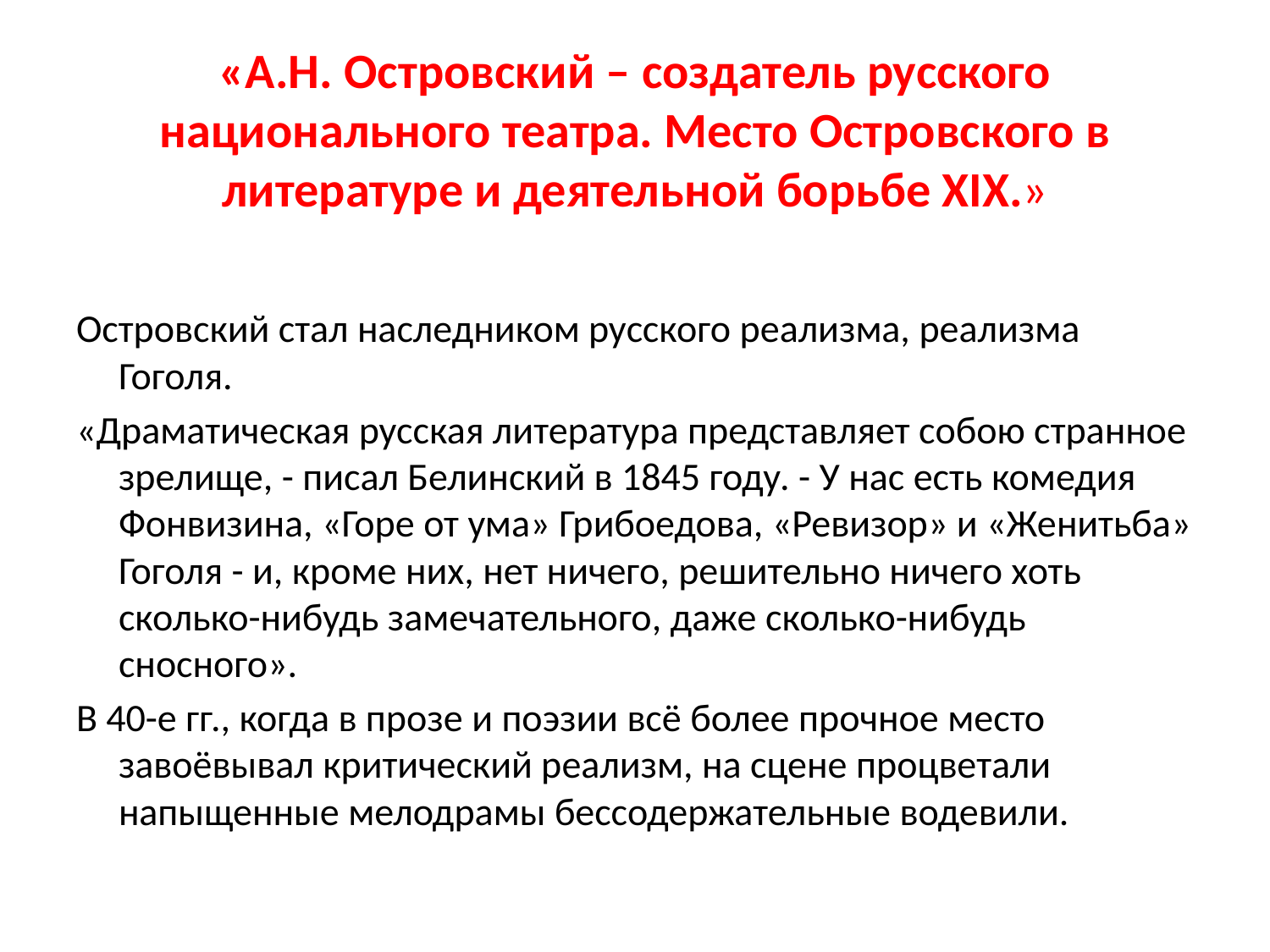

# «А.Н. Островский – создатель русского национального театра. Место Островского в литературе и деятельной борьбе XIX.»
Островский стал наследником русского реализма, реализма Гоголя.
«Драматическая русская литература представляет собою странное зрелище, - писал Белинский в 1845 году. - У нас есть комедия Фонвизина, «Горе от ума» Грибоедова, «Ревизор» и «Женитьба» Гоголя - и, кроме них, нет ничего, решительно ничего хоть сколько-нибудь замечательного, даже сколько-нибудь сносного».
В 40-е гг., когда в прозе и поэзии всё более прочное место завоёвывал критический реализм, на сцене процветали напыщенные мелодрамы бессодержательные водевили.